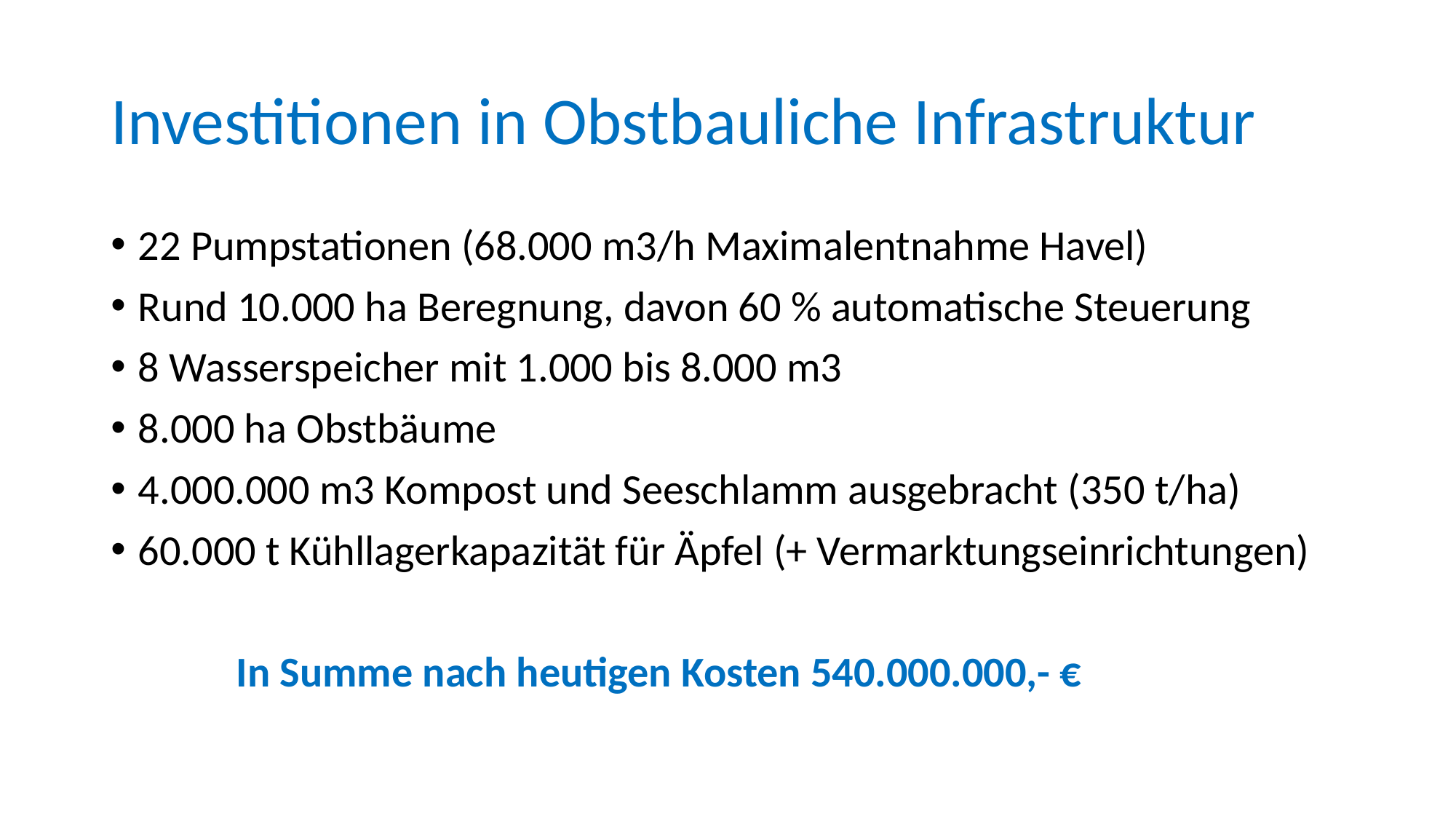

# Investitionen in Obstbauliche Infrastruktur
22 Pumpstationen (68.000 m3/h Maximalentnahme Havel)
Rund 10.000 ha Beregnung, davon 60 % automatische Steuerung
8 Wasserspeicher mit 1.000 bis 8.000 m3
8.000 ha Obstbäume
4.000.000 m3 Kompost und Seeschlamm ausgebracht (350 t/ha)
60.000 t Kühllagerkapazität für Äpfel (+ Vermarktungseinrichtungen)

             In Summe nach heutigen Kosten 540.000.000,- €